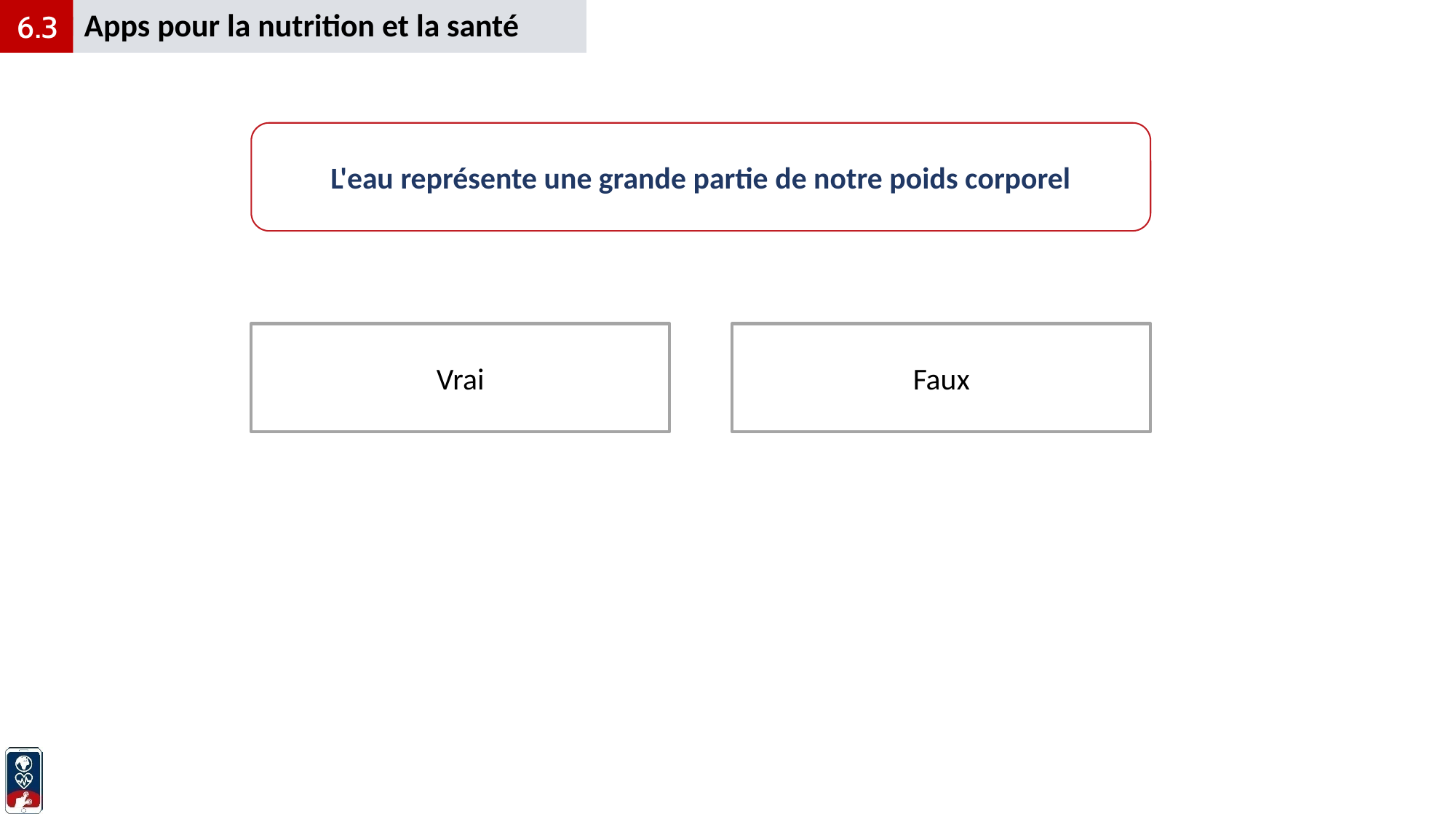

Apps pour la nutrition et la santé
6.3
L'eau représente une grande partie de notre poids corporel
Faux
Vrai